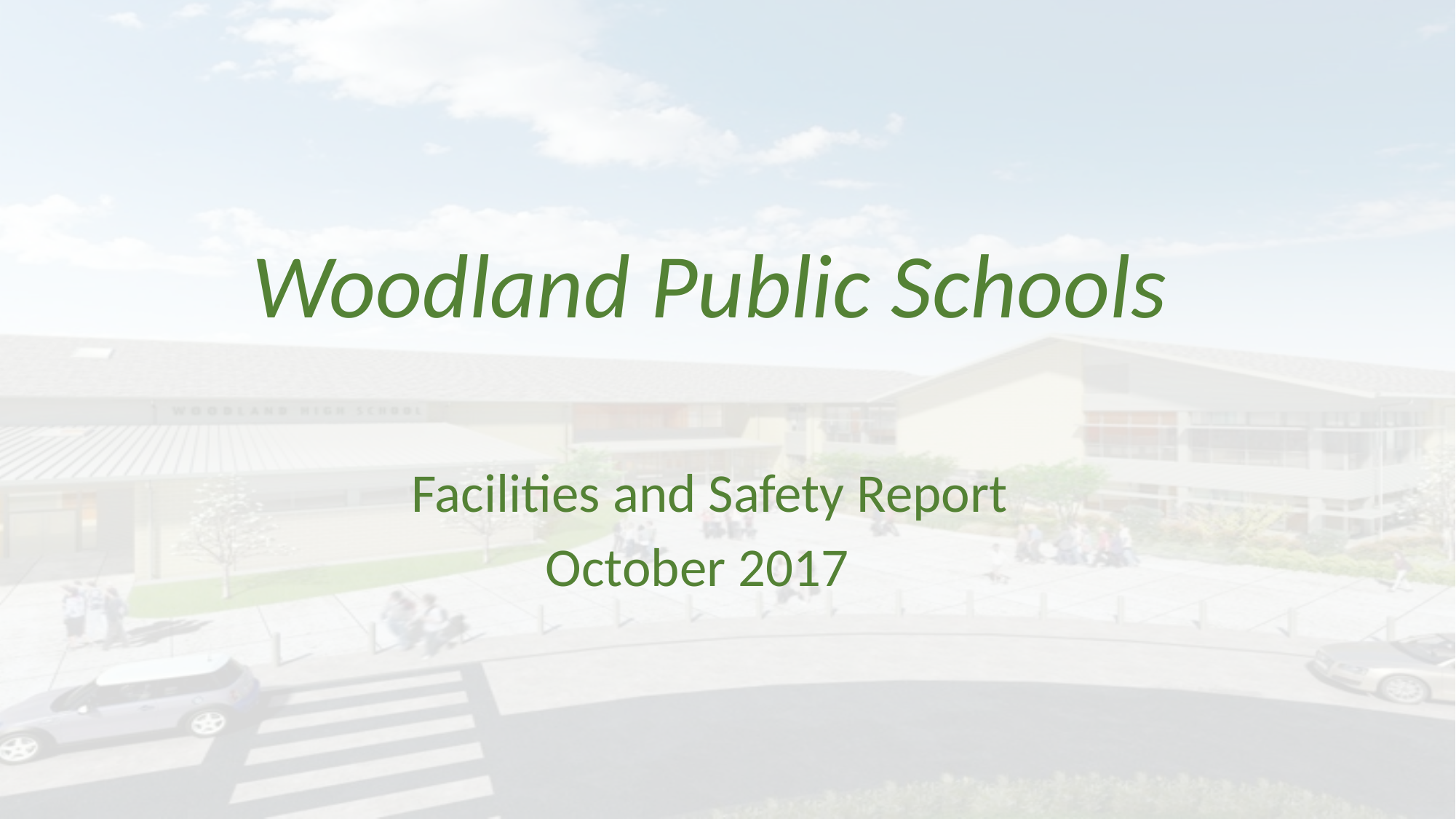

# Woodland Public Schools
Facilities and Safety Report
October 2017